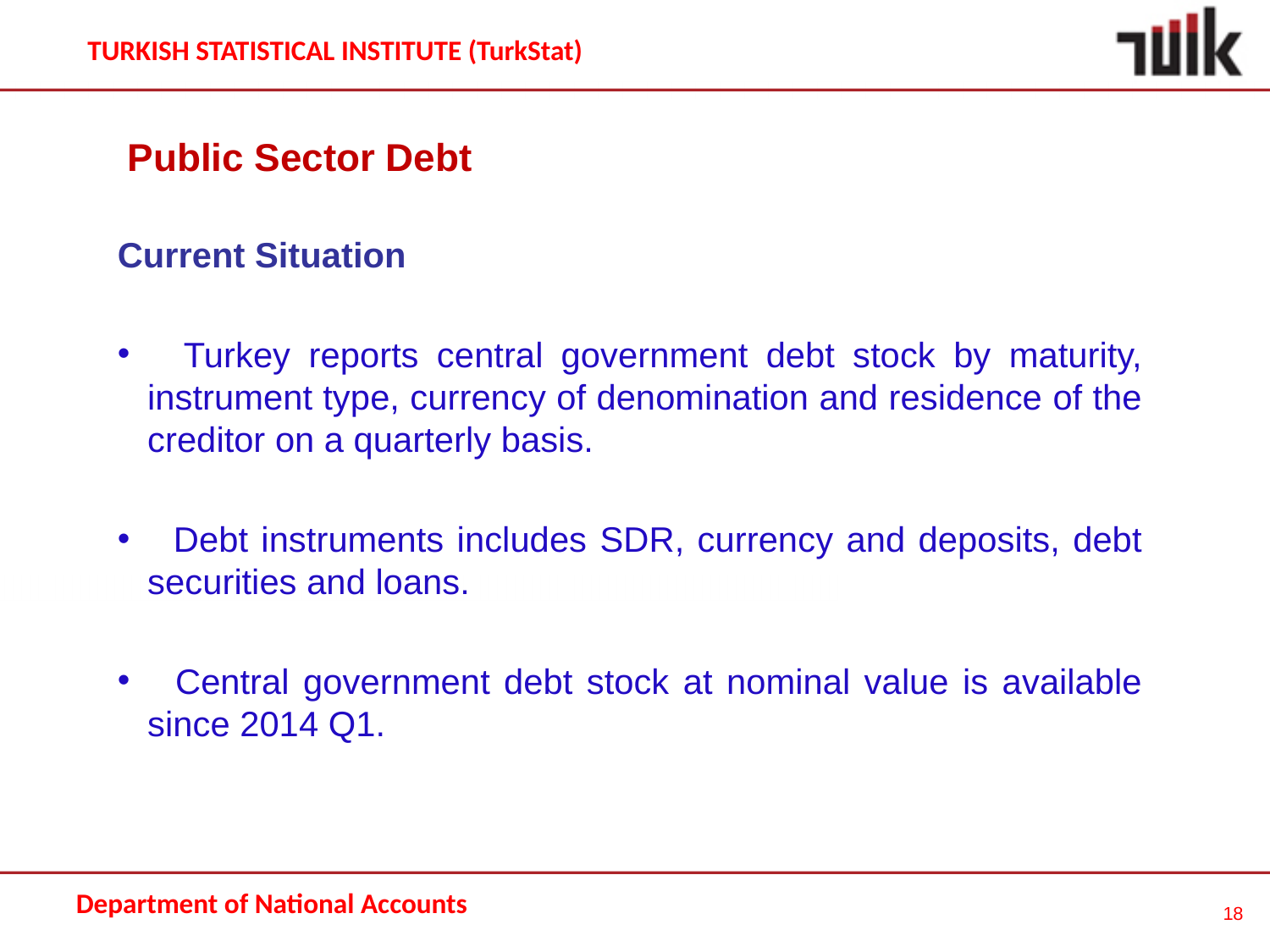

Public Sector Debt
Current Situation

  Turkey reports central government debt stock by maturity, instrument type, currency of denomination and residence of the creditor on a quarterly basis.

  Debt instruments includes SDR, currency and deposits, debt securities and loans.

  Central government debt stock at nominal value is available since 2014 Q1.
18